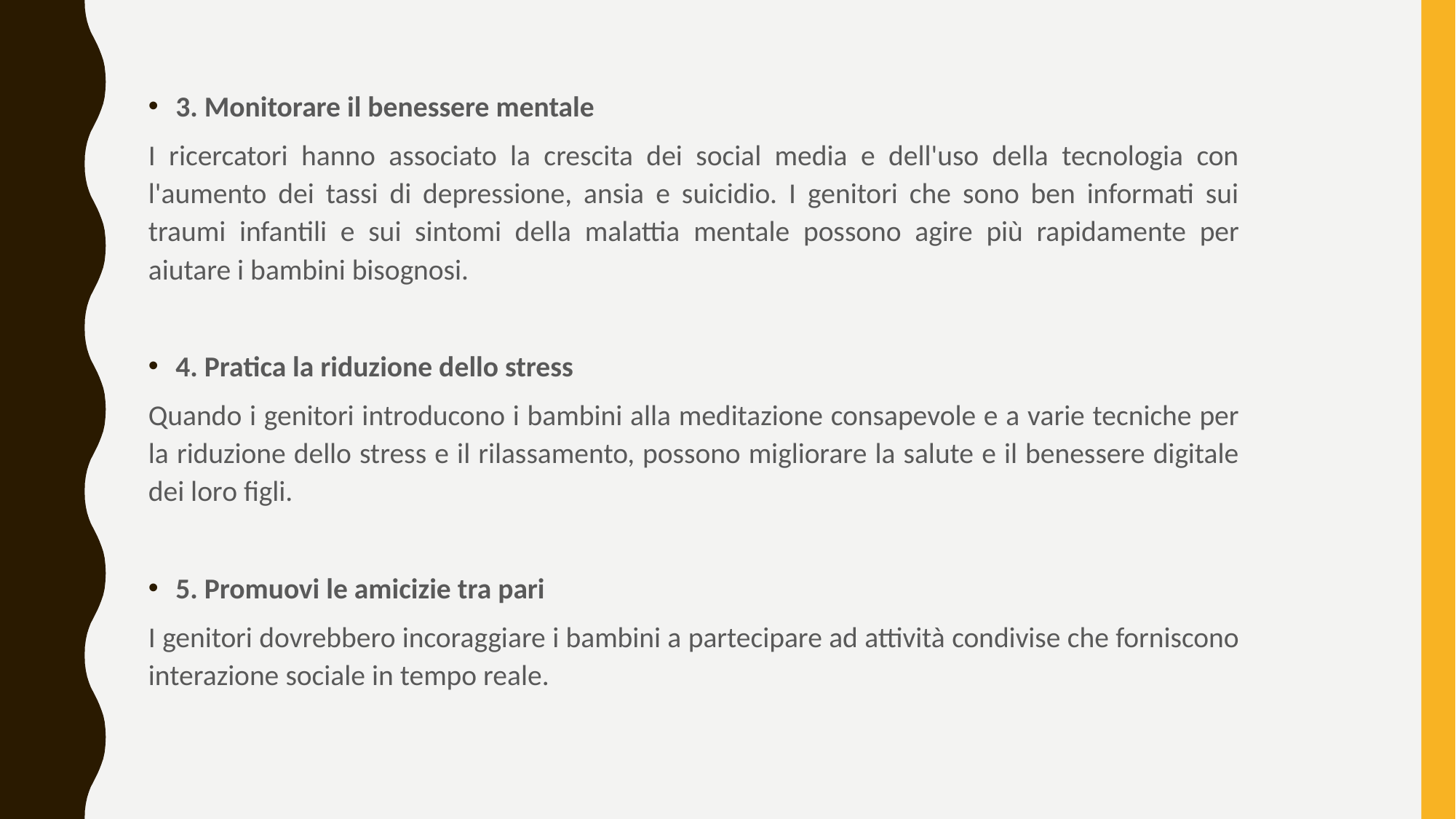

#
3. Monitorare il benessere mentale
I ricercatori hanno associato la crescita dei social media e dell'uso della tecnologia con l'aumento dei tassi di depressione, ansia e suicidio. I genitori che sono ben informati sui traumi infantili e sui sintomi della malattia mentale possono agire più rapidamente per aiutare i bambini bisognosi.

4. Pratica la riduzione dello stress
Quando i genitori introducono i bambini alla meditazione consapevole e a varie tecniche per la riduzione dello stress e il rilassamento, possono migliorare la salute e il benessere digitale dei loro figli.

5. Promuovi le amicizie tra pari
I genitori dovrebbero incoraggiare i bambini a partecipare ad attività condivise che forniscono interazione sociale in tempo reale.